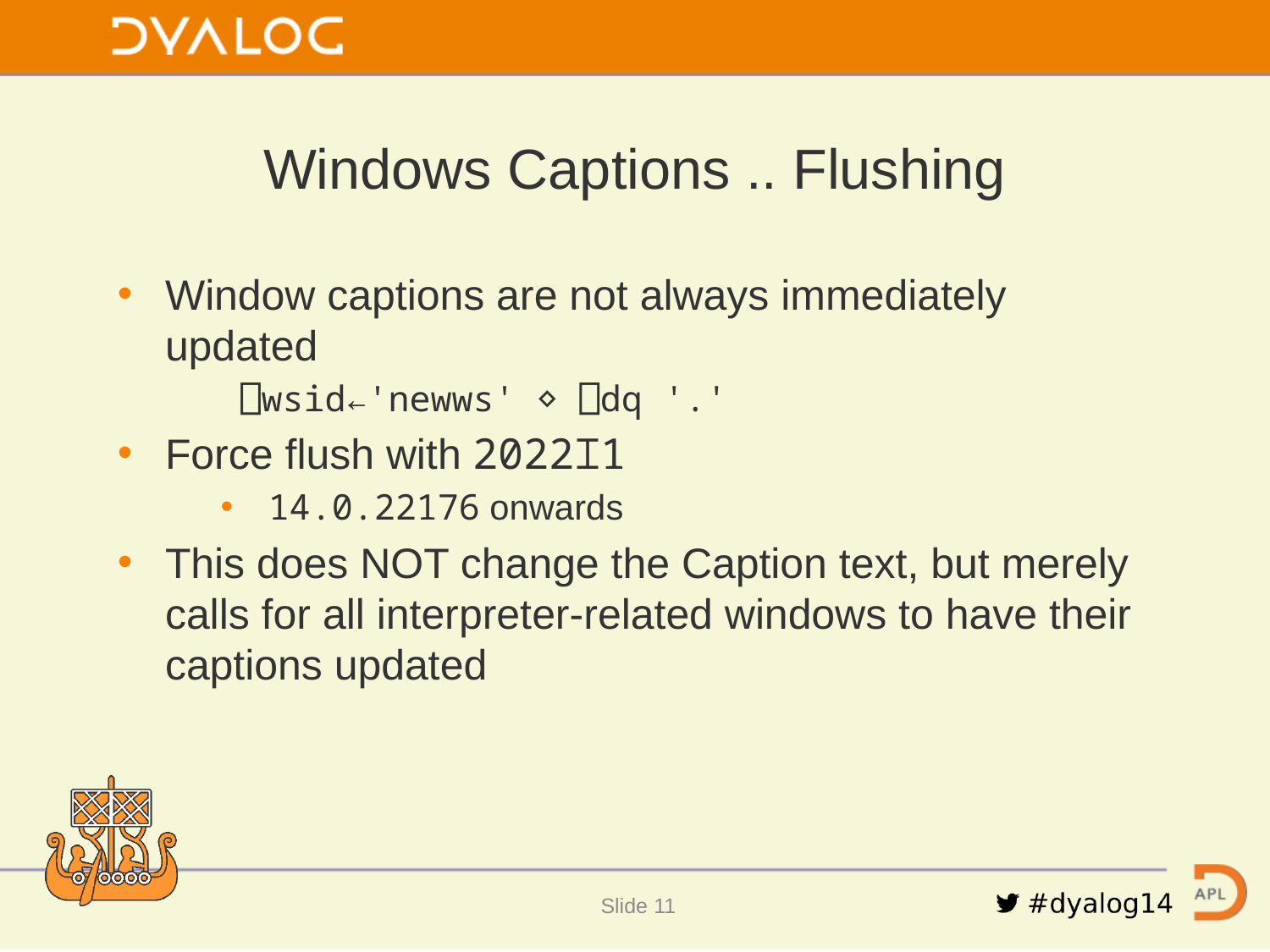

Windows Captions .. Flushing

Window captions are not always immediately updated
  ⎕wsid←'newws' ⋄ ⎕dq '.'
Force flush with 2022⌶1
14.0.22176 onwards
This does NOT change the Caption text, but merely calls for all interpreter-related windows to have their captions updated
Slide 11